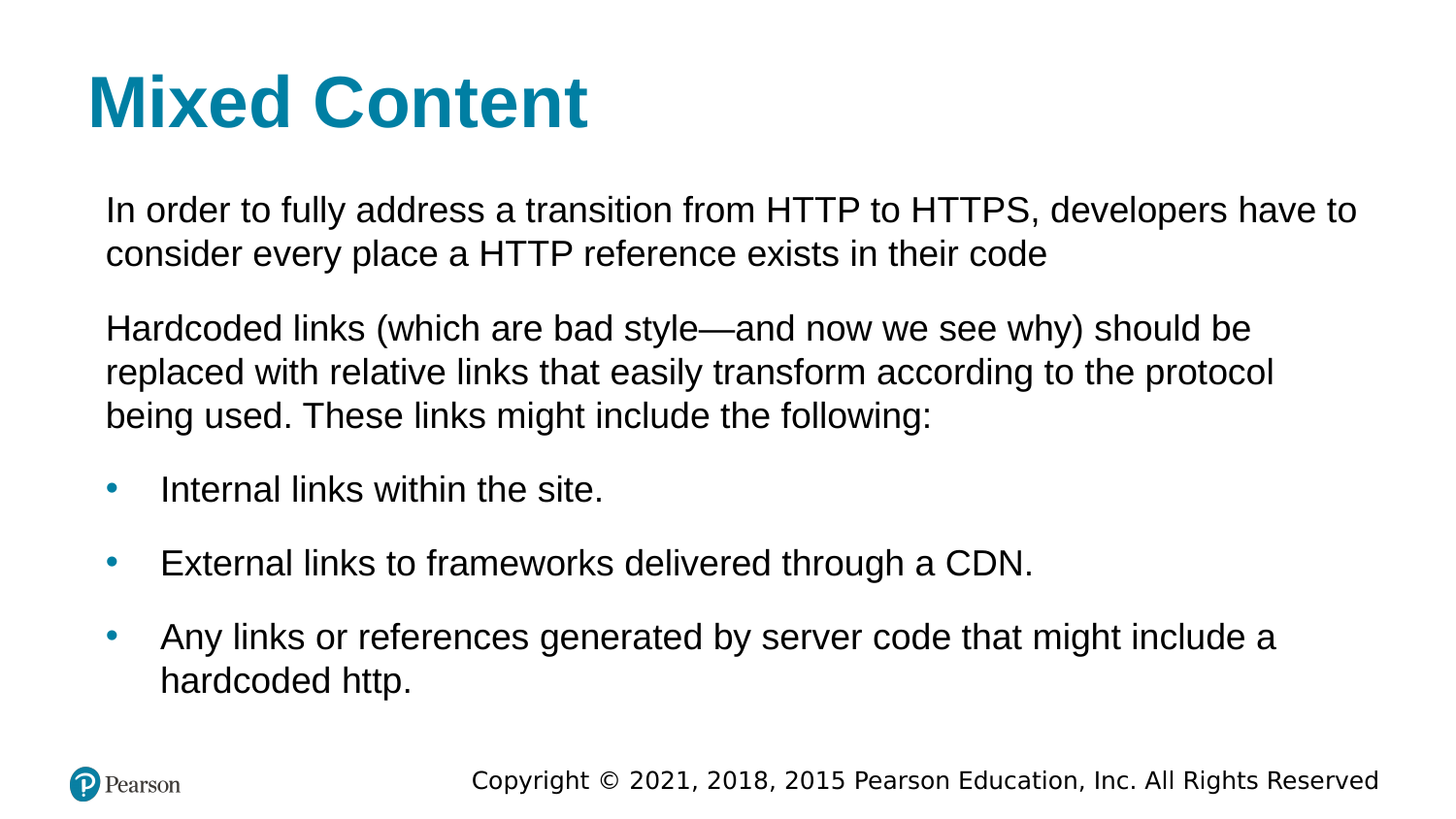

# Mixed Content
In order to fully address a transition from HTTP to HTTPS, developers have to consider every place a HTTP reference exists in their code
Hardcoded links (which are bad style—and now we see why) should be replaced with relative links that easily transform according to the protocol being used. These links might include the following:
Internal links within the site.
External links to frameworks delivered through a CDN.
Any links or references generated by server code that might include a hardcoded http.